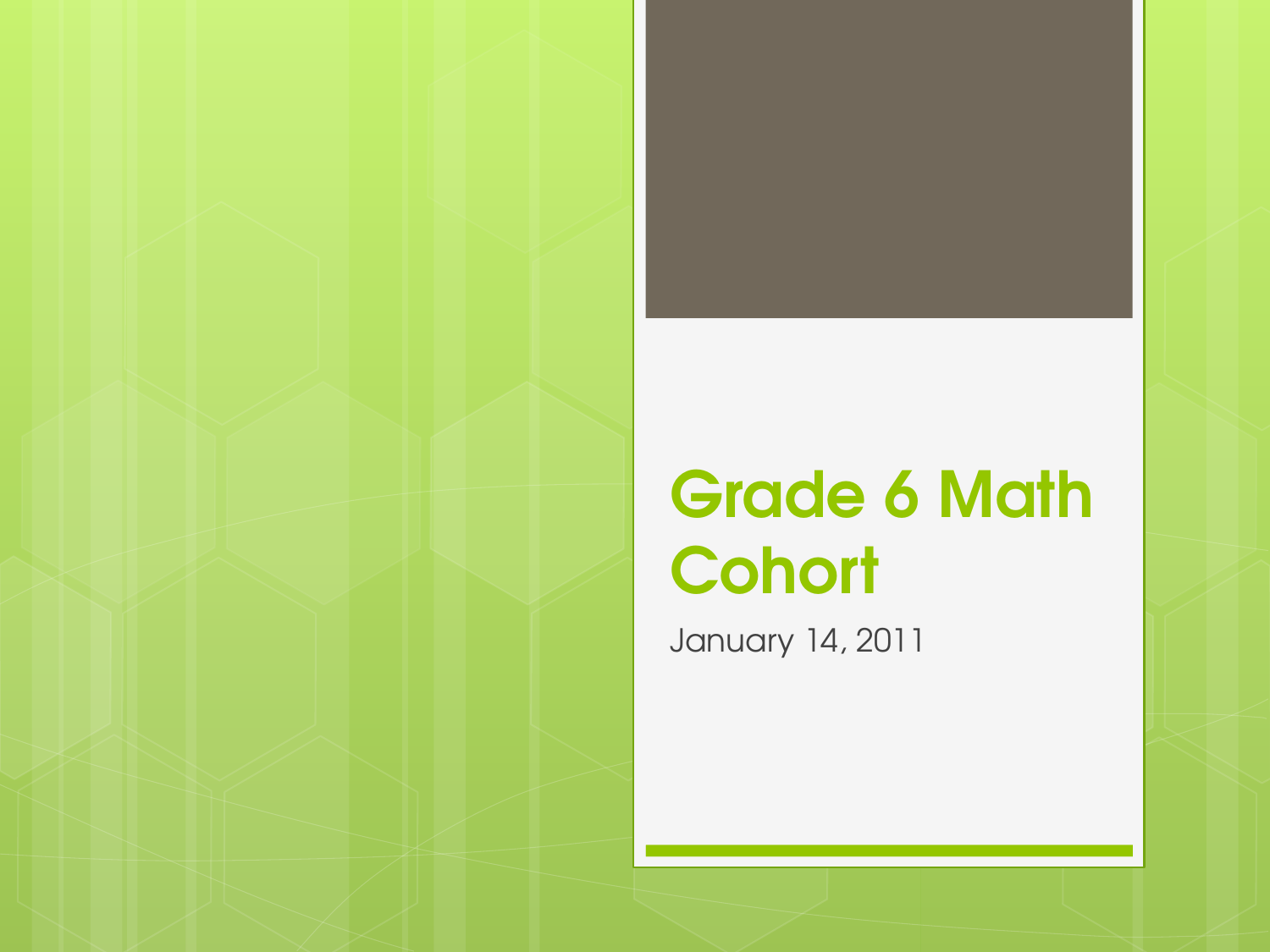

# Grade 6 Math Cohort
January 14, 2011